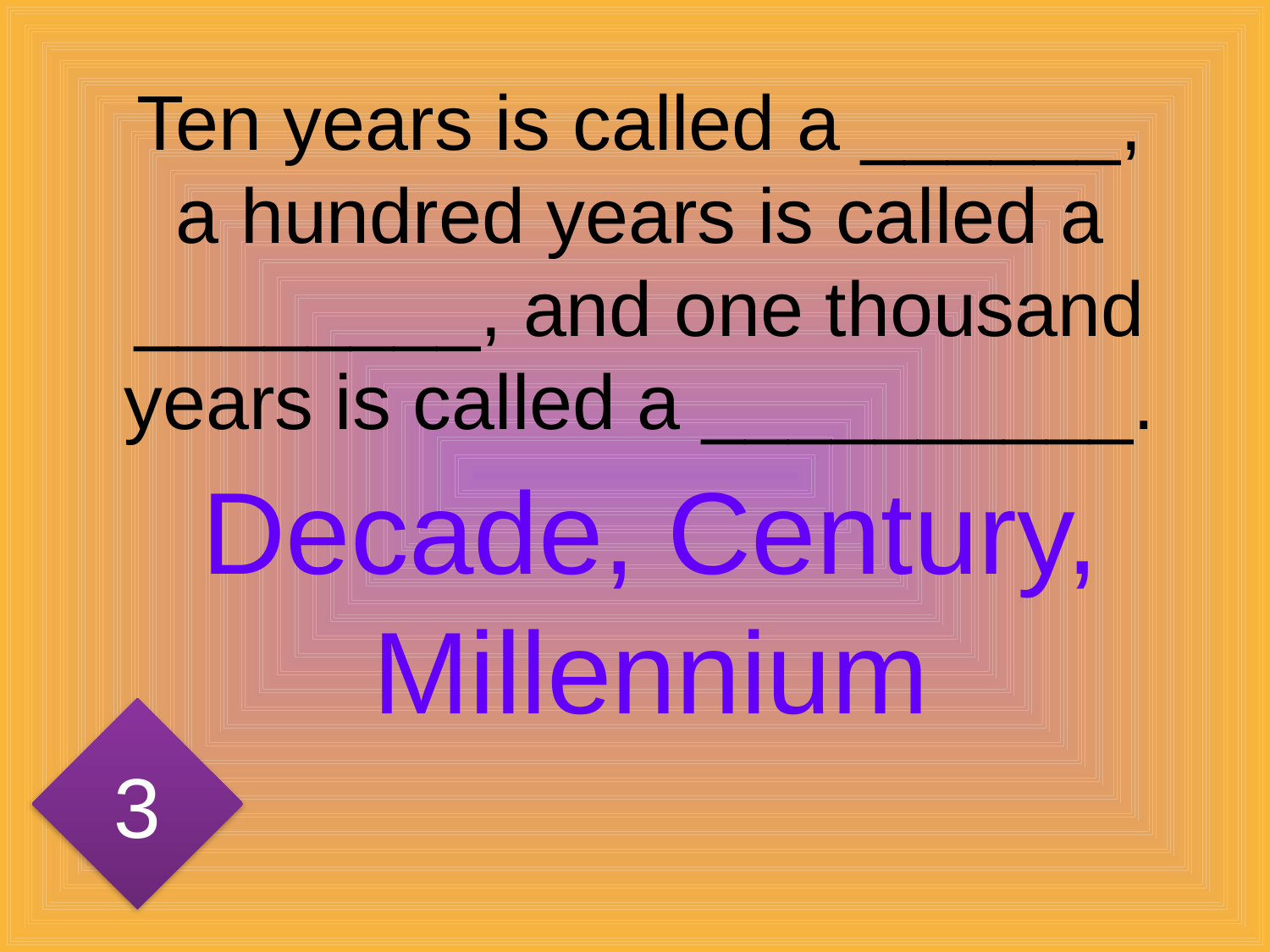

# Ten years is called a ______, a hundred years is called a ________, and one thousand years is called a __________.
Decade, Century, Millennium
3